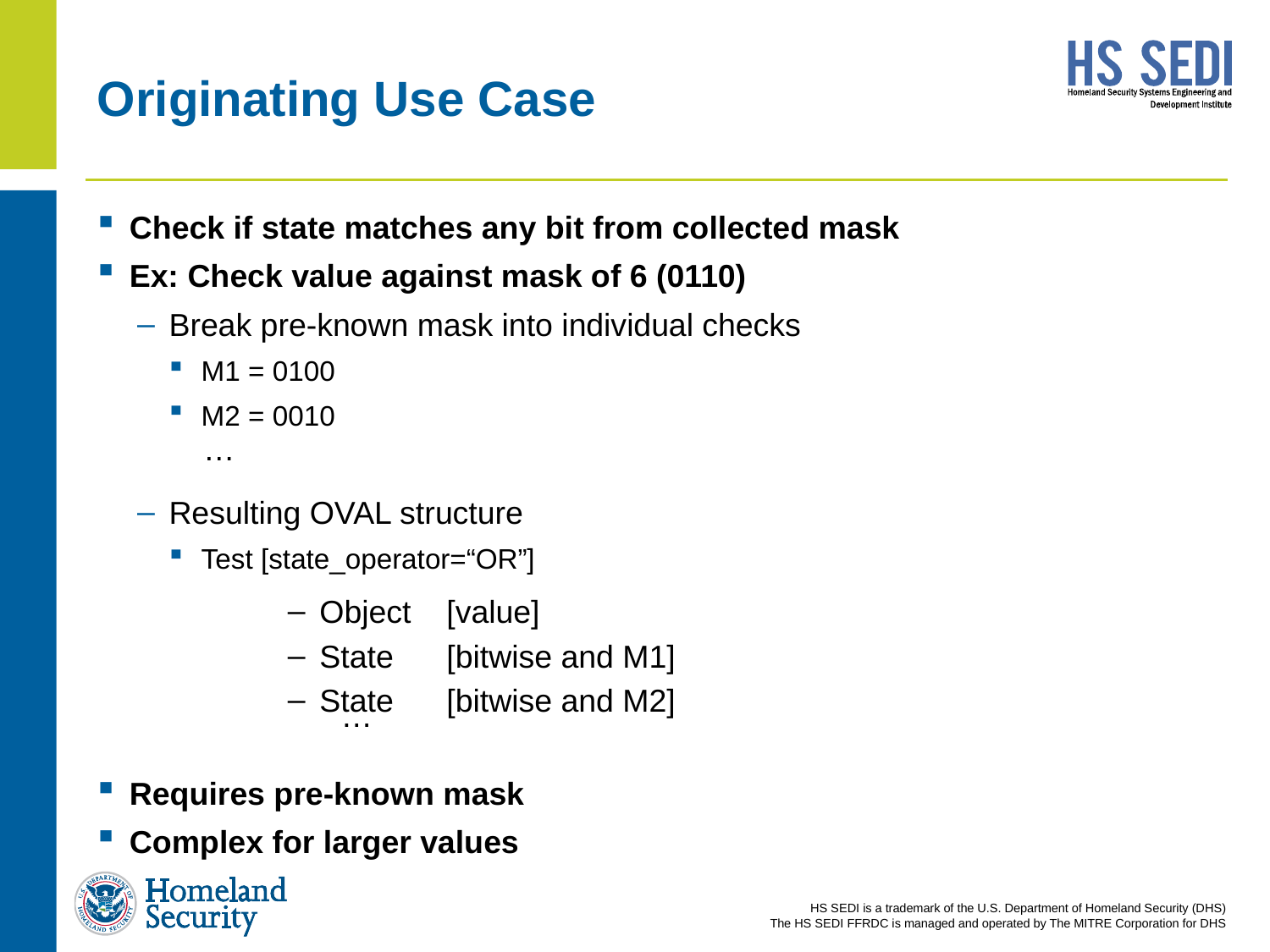

# Originating Use Case
Check if state matches any bit from collected mask
Ex: Check value against mask of 6 (0110)
Break pre-known mask into individual checks
M1 = 0100
M2 = 0010

Resulting OVAL structure
Test [state_operator=“OR”]
Object 	[value]
State 	[bitwise and M1]
State 	[bitwise and M2]

Requires pre-known mask
Complex for larger values
…
…